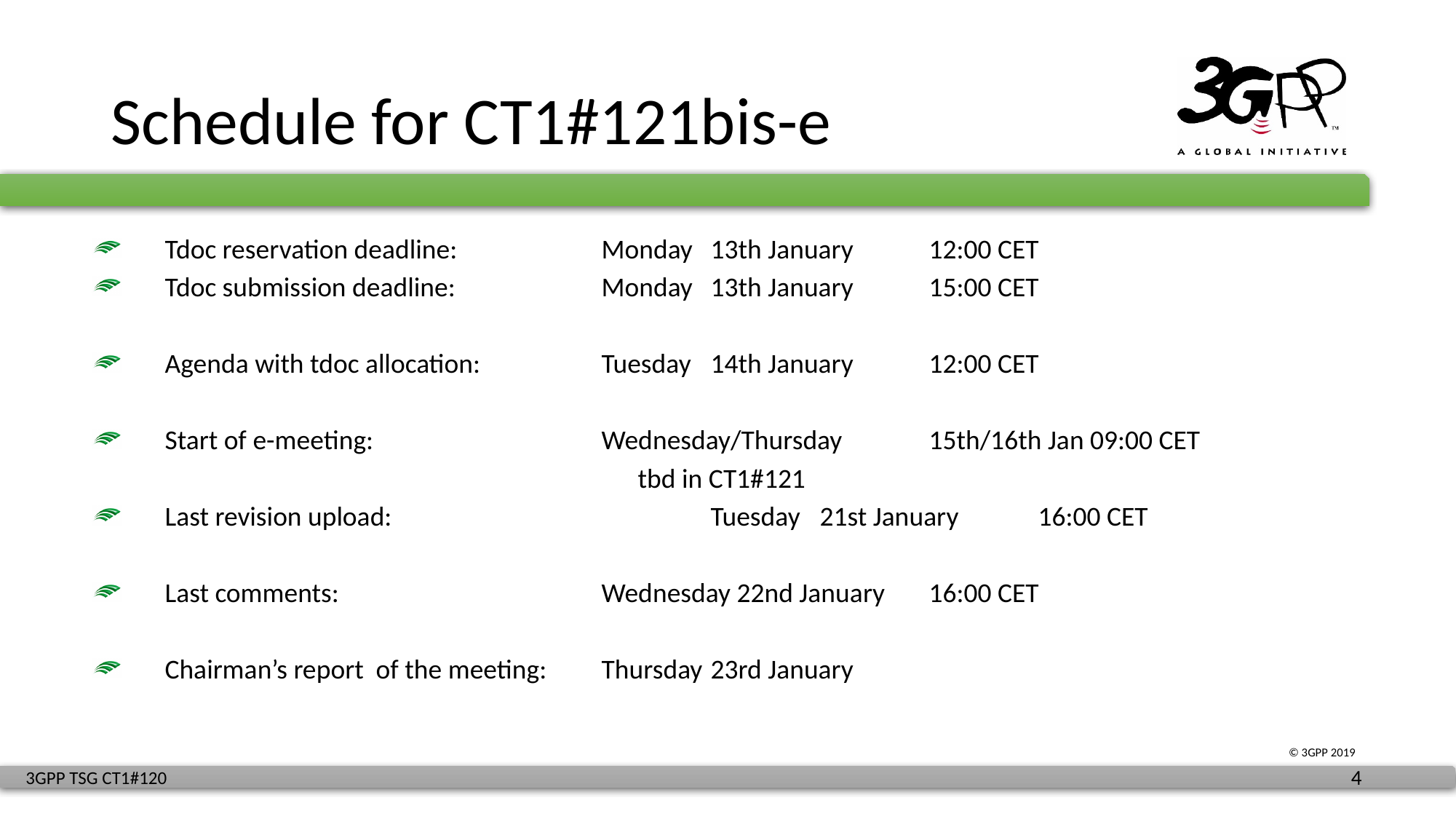

# Schedule for CT1#121bis-e
Tdoc reservation deadline:		Monday	13th January	12:00 CET
Tdoc submission deadline:		Monday	13th January	15:00 CET

Agenda with tdoc allocation:		Tuesday	14th January	12:00 CET

Start of e-meeting:			Wednesday/Thursday  	15th/16th Jan 09:00 CET
					tbd in CT1#121
Last revision upload:			Tuesday	21st January	16:00 CET

Last comments:			Wednesday 22nd January	16:00 CET

Chairman’s report  of the meeting:	Thursday	23rd January